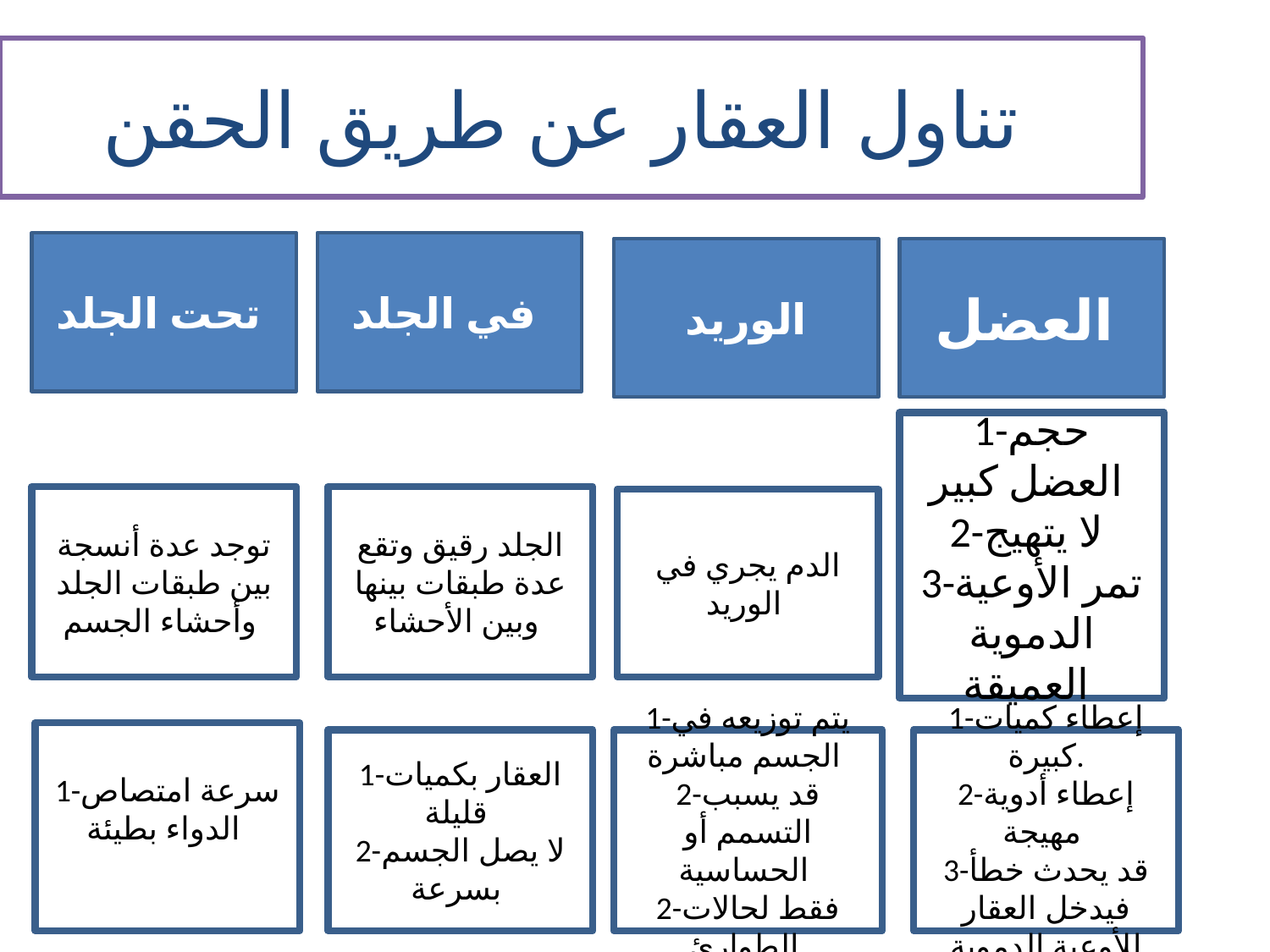

تناول العقار عن طريق الحقن
تحت الجلد
في الجلد
الوريد
العضل
1-حجم العضل كبير
2-لا يتهيج
3-تمر الأوعية الدموية العميقة
توجد عدة أنسجة بين طبقات الجلد وأحشاء الجسم
الجلد رقيق وتقع عدة طبقات بينها وبين الأحشاء
الدم يجري في الوريد
1-سرعة امتصاص الدواء بطيئة

1-العقار بكميات قليلة
2-لا يصل الجسم بسرعة
1-يتم توزيعه في الجسم مباشرة
2-قد يسبب التسمم أو الحساسية
2-فقط لحالات الطوارئ
1-إعطاء كميات كبيرة.
2-إعطاء أدوية مهيجة
3-قد يحدث خطأ فيدخل العقار للأوعية الدموية